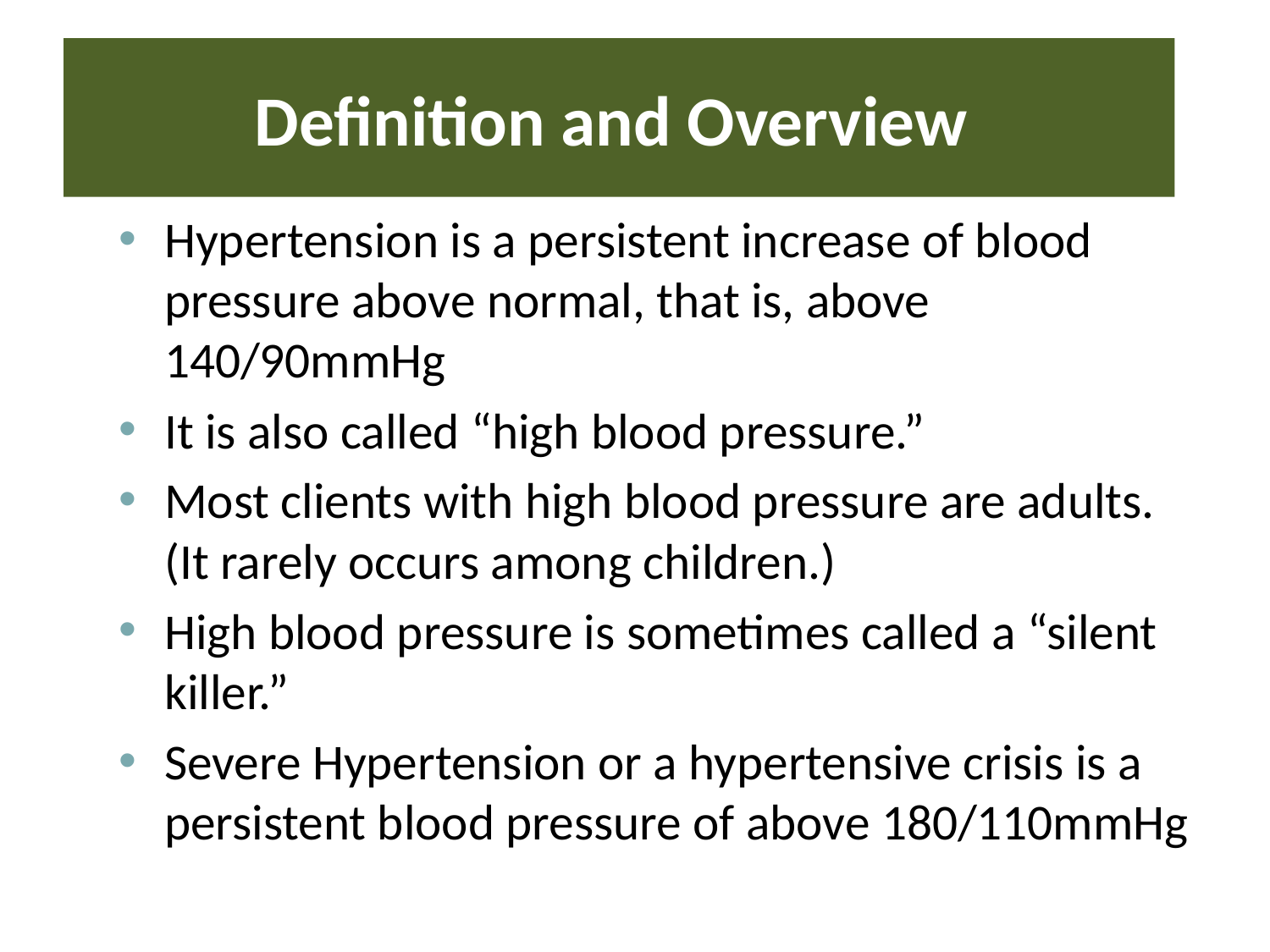

# Definition and Overview
Hypertension is a persistent increase of blood pressure above normal, that is, above 140/90mmHg
It is also called “high blood pressure.”
Most clients with high blood pressure are adults. (It rarely occurs among children.)
High blood pressure is sometimes called a “silent killer.”
Severe Hypertension or a hypertensive crisis is a persistent blood pressure of above 180/110mmHg